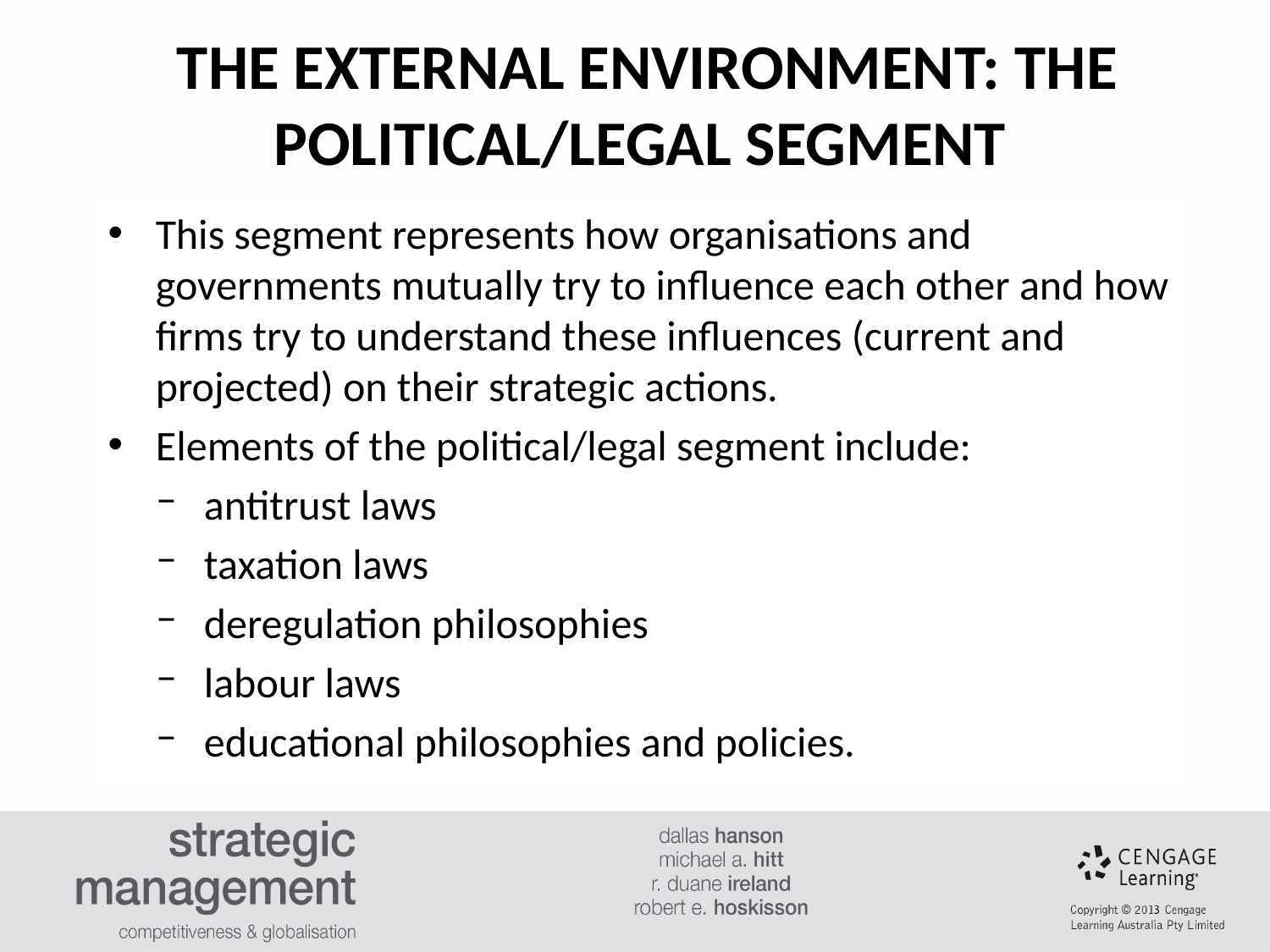

THE EXTERNAL ENVIRONMENT: THE POLITICAL/LEGAL SEGMENT
#
This segment represents how organisations and governments mutually try to influence each other and how firms try to understand these influences (current and projected) on their strategic actions.
Elements of the political/legal segment include:
antitrust laws
taxation laws
deregulation philosophies
labour laws
educational philosophies and policies.